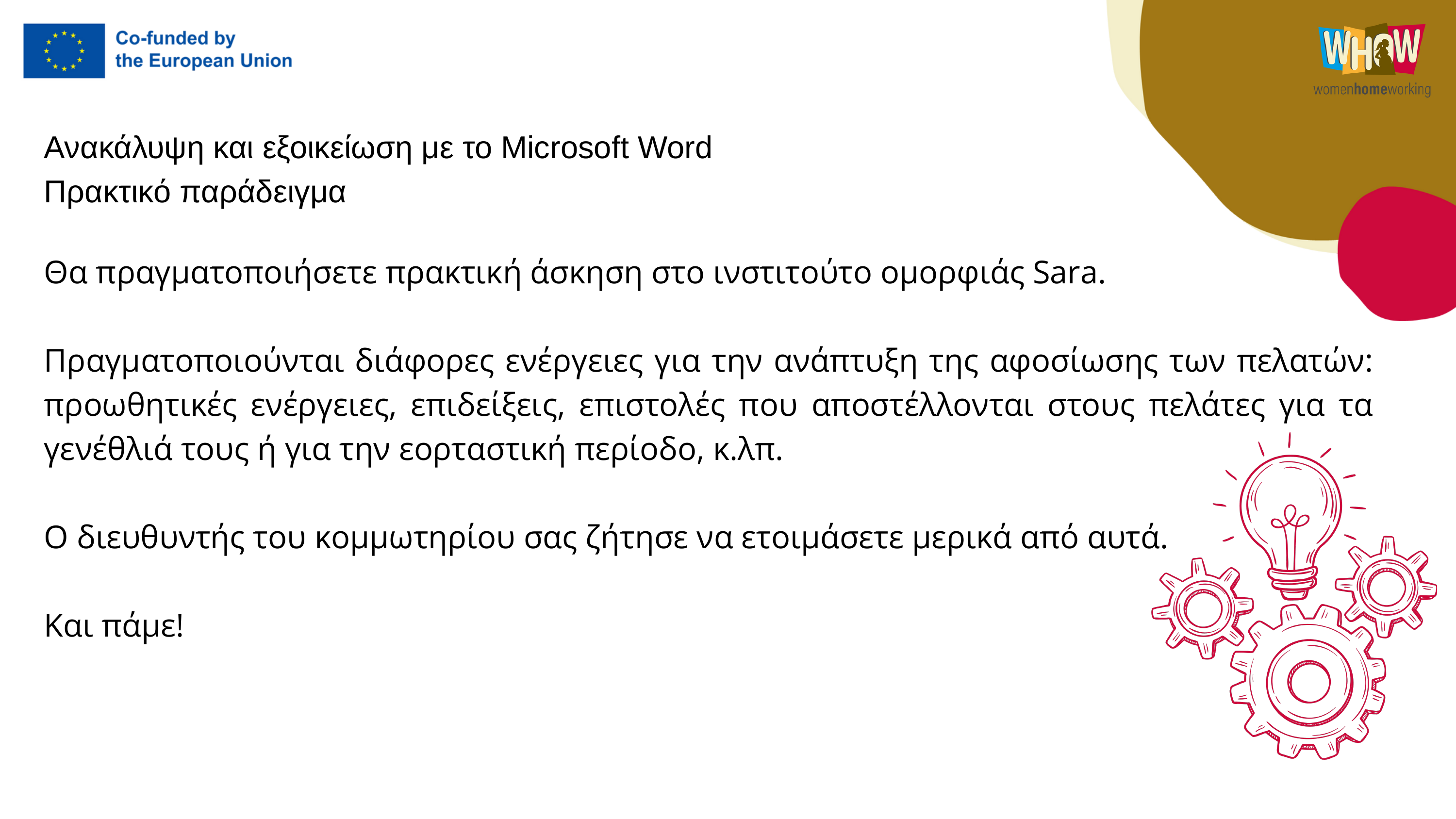

Ανακάλυψη και εξοικείωση με το Microsoft Word
Πρακτικό παράδειγμα
Θα πραγματοποιήσετε πρακτική άσκηση στο ινστιτούτο ομορφιάς Sara.

Πραγματοποιούνται διάφορες ενέργειες για την ανάπτυξη της αφοσίωσης των πελατών: προωθητικές ενέργειες, επιδείξεις, επιστολές που αποστέλλονται στους πελάτες για τα γενέθλιά τους ή για την εορταστική περίοδο, κ.λπ.

Ο διευθυντής του κομμωτηρίου σας ζήτησε να ετοιμάσετε μερικά από αυτά.

Και πάμε!